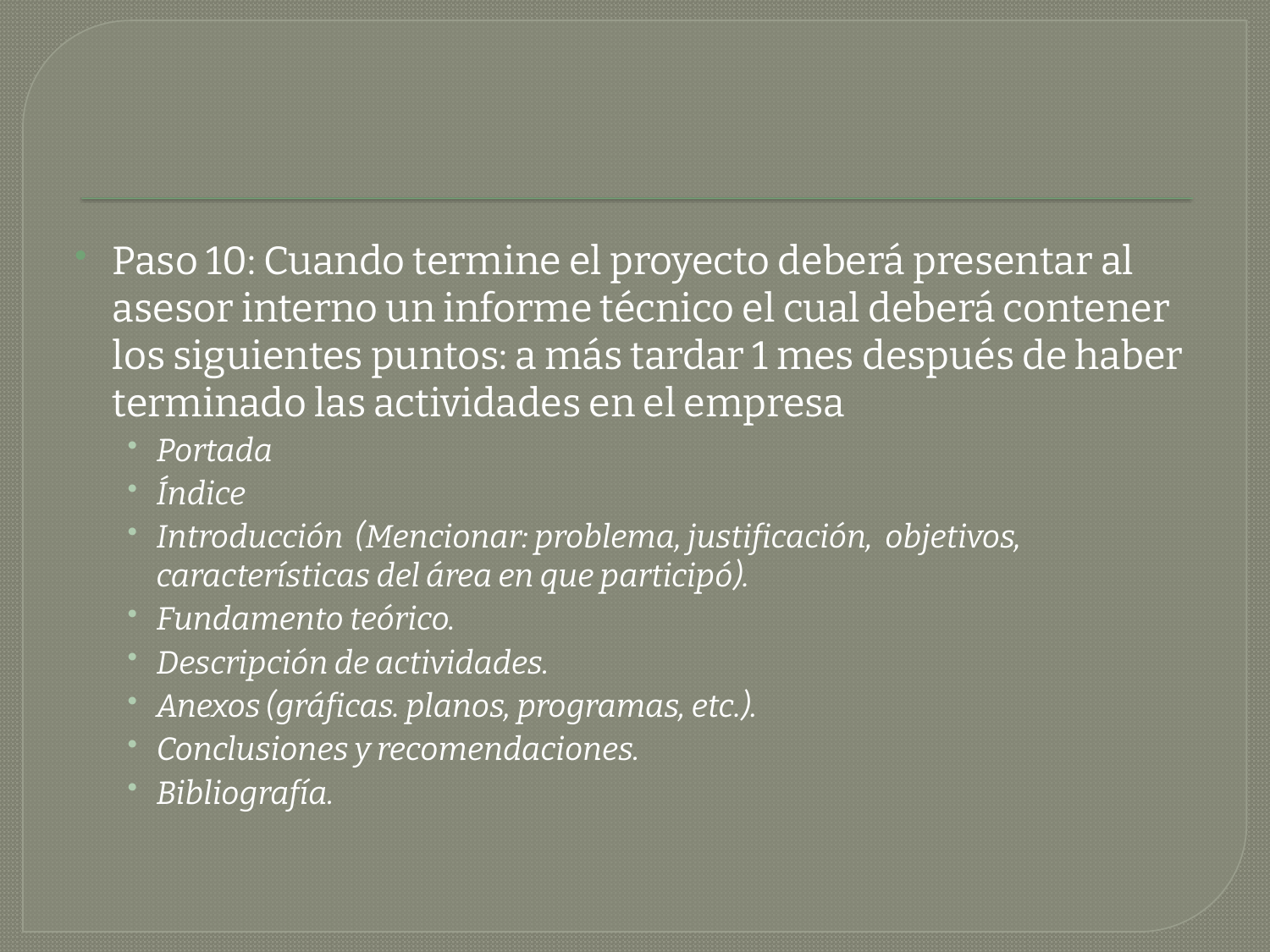

#
Paso 10: Cuando termine el proyecto deberá presentar al asesor interno un informe técnico el cual deberá contener los siguientes puntos: a más tardar 1 mes después de haber terminado las actividades en el empresa
Portada
Índice
Introducción  (Mencionar: problema, justificación,  objetivos, características del área en que participó).
Fundamento teórico.
Descripción de actividades.
Anexos (gráficas. planos, programas, etc.).
Conclusiones y recomendaciones.
Bibliografía.